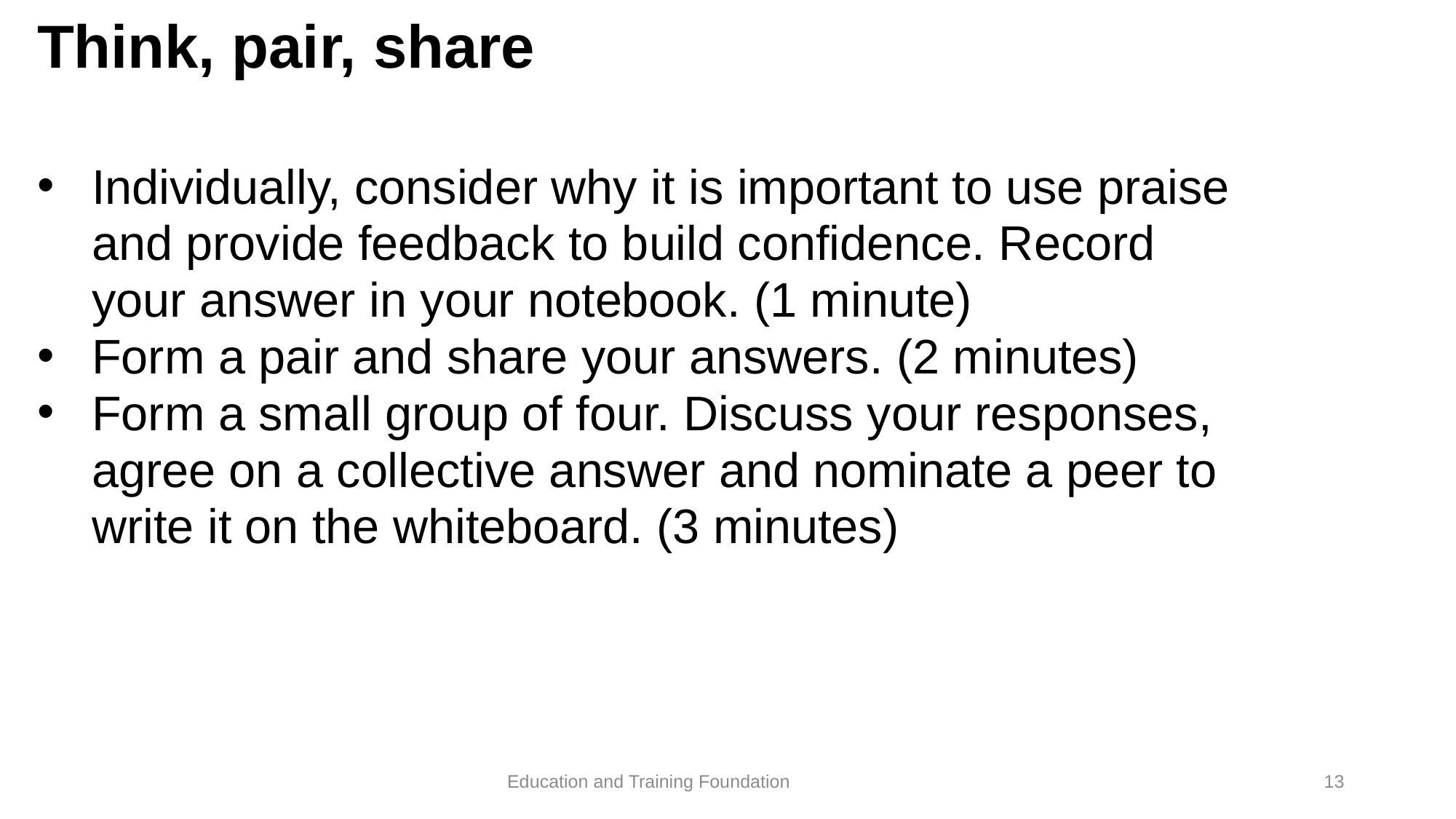

# Think, pair, share
Individually, consider why it is important to use praise and provide feedback to build confidence. Record your answer in your notebook. (1 minute)
Form a pair and share your answers. (2 minutes)
Form a small group of four. Discuss your responses, agree on a collective answer and nominate a peer to write it on the whiteboard. (3 minutes)

13
Education and Training Foundation